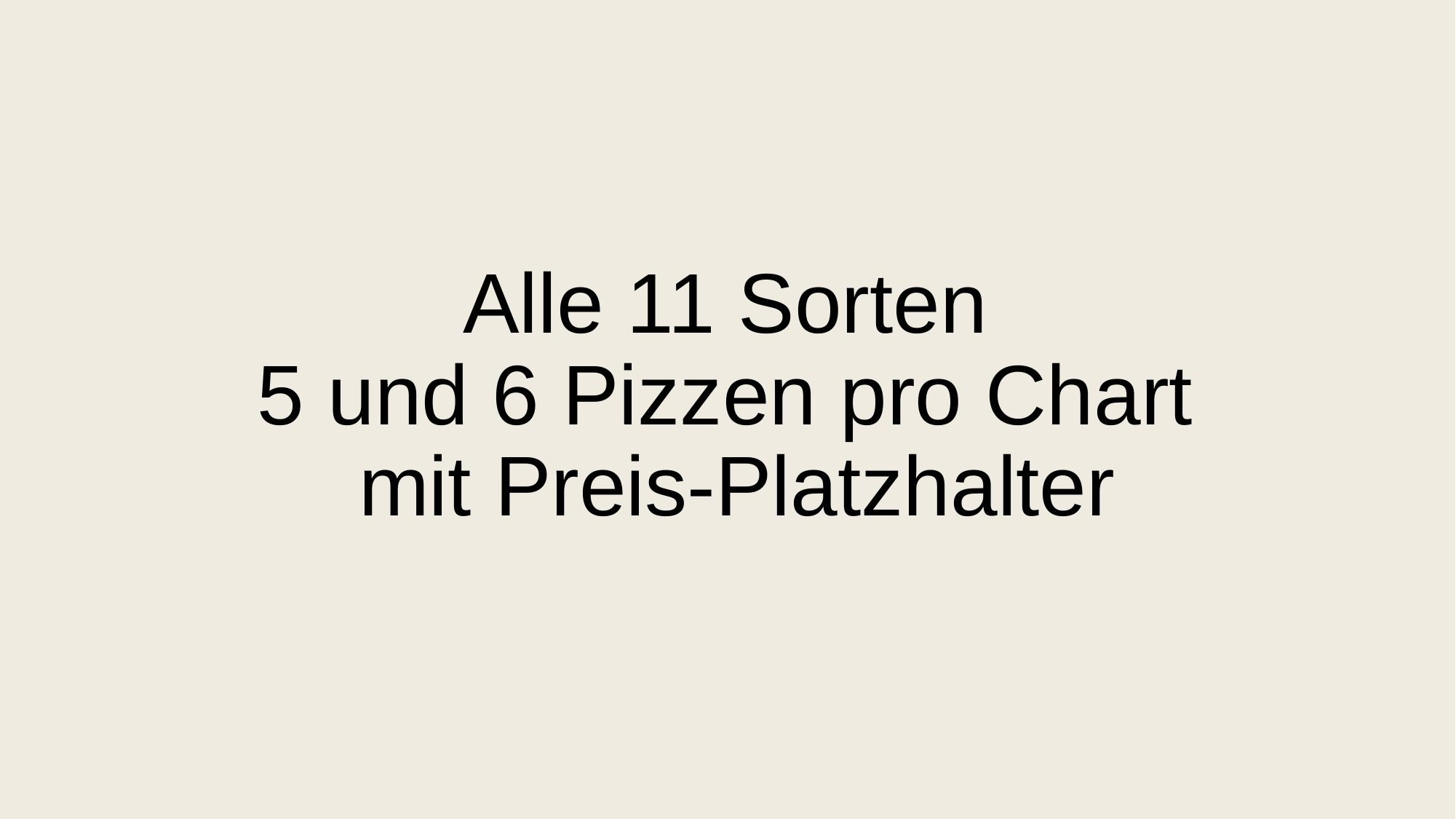

# Alle 11 Sorten 5 und 6 Pizzen pro Chart mit Preis-Platzhalter